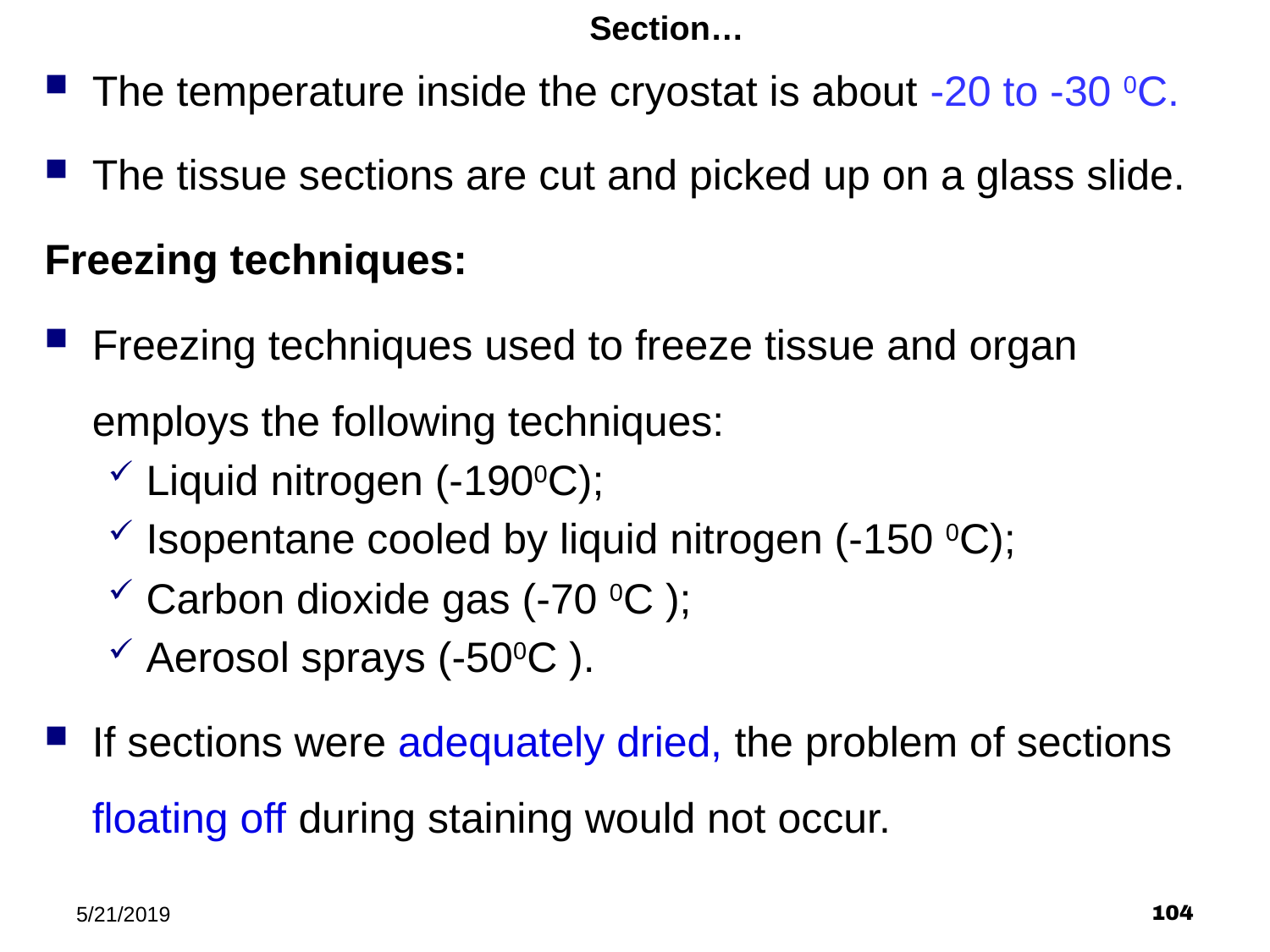

# Section…
The temperature inside the cryostat is about -20 to -30 0C.
The tissue sections are cut and picked up on a glass slide.
Freezing techniques:
Freezing techniques used to freeze tissue and organ employs the following techniques:
 Liquid nitrogen (-1900C);
 Isopentane cooled by liquid nitrogen (-150 0C);
 Carbon dioxide gas (-70 0C );
 Aerosol sprays (-500C ).
If sections were adequately dried, the problem of sections floating off during staining would not occur.

5/21/2019
104